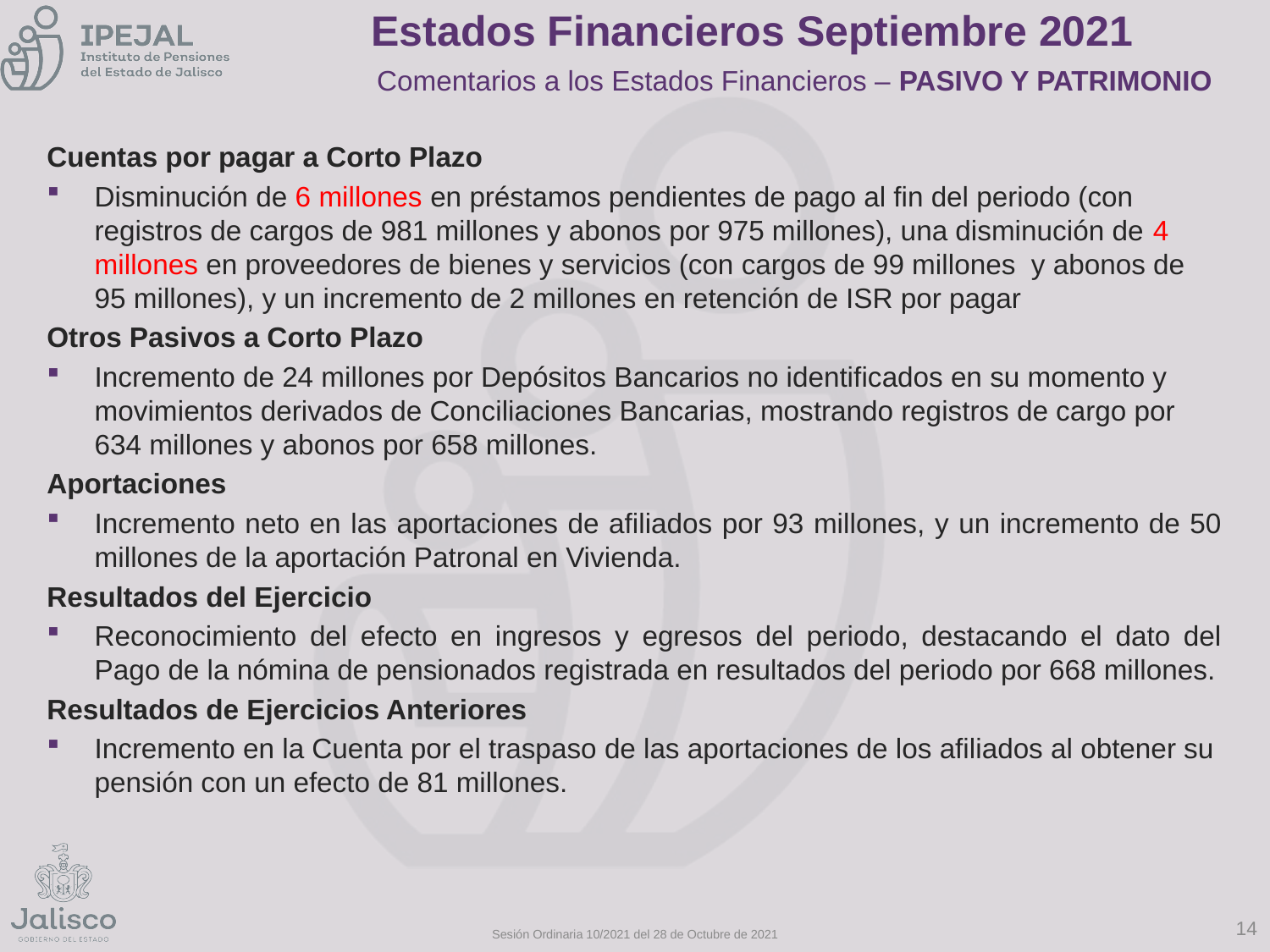

Estados Financieros Septiembre 2021
Comentarios a los Estados Financieros – PASIVO Y PATRIMONIO
Cuentas por pagar a Corto Plazo
Disminución de 6 millones en préstamos pendientes de pago al fin del periodo (con registros de cargos de 981 millones y abonos por 975 millones), una disminución de 4 millones en proveedores de bienes y servicios (con cargos de 99 millones  y abonos de 95 millones), y un incremento de 2 millones en retención de ISR por pagar
Otros Pasivos a Corto Plazo
Incremento de 24 millones por Depósitos Bancarios no identificados en su momento y movimientos derivados de Conciliaciones Bancarias, mostrando registros de cargo por 634 millones y abonos por 658 millones.
Aportaciones
Incremento neto en las aportaciones de afiliados por 93 millones, y un incremento de 50 millones de la aportación Patronal en Vivienda.
Resultados del Ejercicio
Reconocimiento del efecto en ingresos y egresos del periodo, destacando el dato del Pago de la nómina de pensionados registrada en resultados del periodo por 668 millones.
Resultados de Ejercicios Anteriores
Incremento en la Cuenta por el traspaso de las aportaciones de los afiliados al obtener su pensión con un efecto de 81 millones.

14
Sesión Ordinaria 10/2021 del 28 de Octubre de 2021